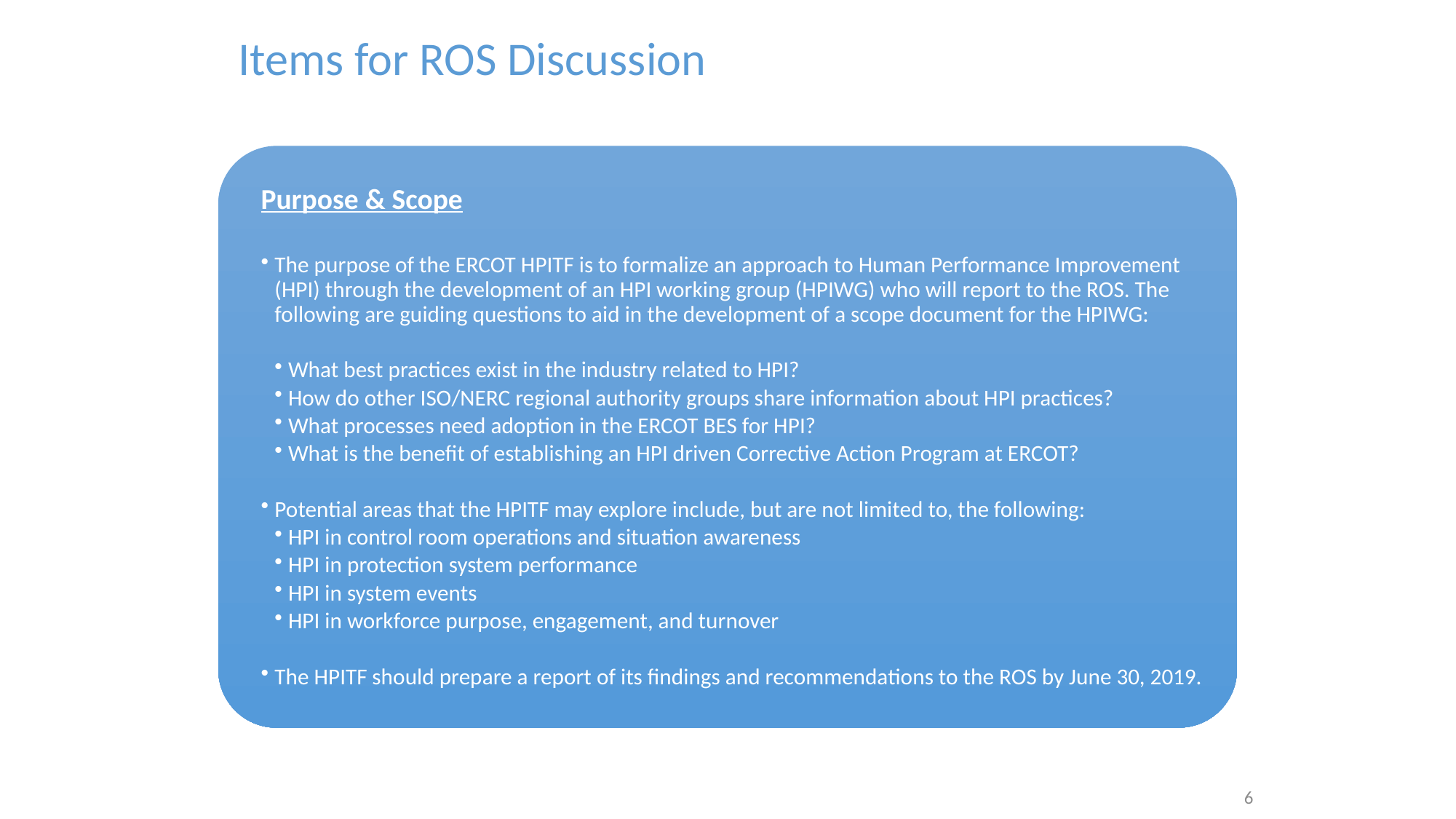

# Items for ROS Discussion
Purpose & Scope

The purpose of the ERCOT HPITF is to formalize an approach to Human Performance Improvement (HPI) through the development of an HPI working group (HPIWG) who will report to the ROS. The following are guiding questions to aid in the development of a scope document for the HPIWG:

What best practices exist in the industry related to HPI?
How do other ISO/NERC regional authority groups share information about HPI practices?
What processes need adoption in the ERCOT BES for HPI?
What is the benefit of establishing an HPI driven Corrective Action Program at ERCOT?

Potential areas that the HPITF may explore include, but are not limited to, the following:
HPI in control room operations and situation awareness
HPI in protection system performance
HPI in system events
HPI in workforce purpose, engagement, and turnover

The HPITF should prepare a report of its findings and recommendations to the ROS by June 30, 2019.
6